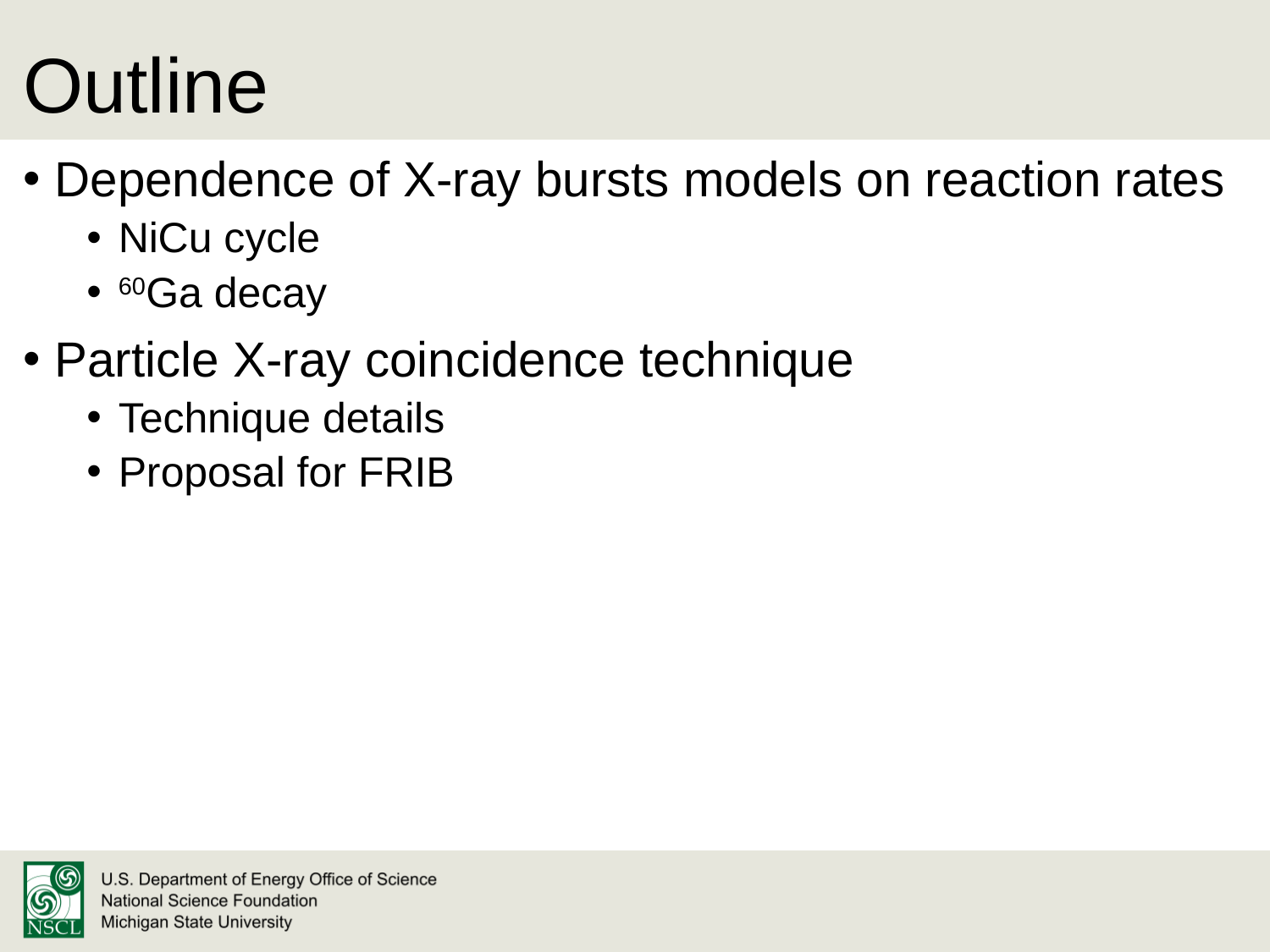

Lijie Sun, JINA-CEE Frontiers 2019
, Slide 228
# Outline
Dependence of X-ray bursts models on reaction rates
NiCu cycle
60Ga decay
Particle X-ray coincidence technique
Technique details
Proposal for FRIB